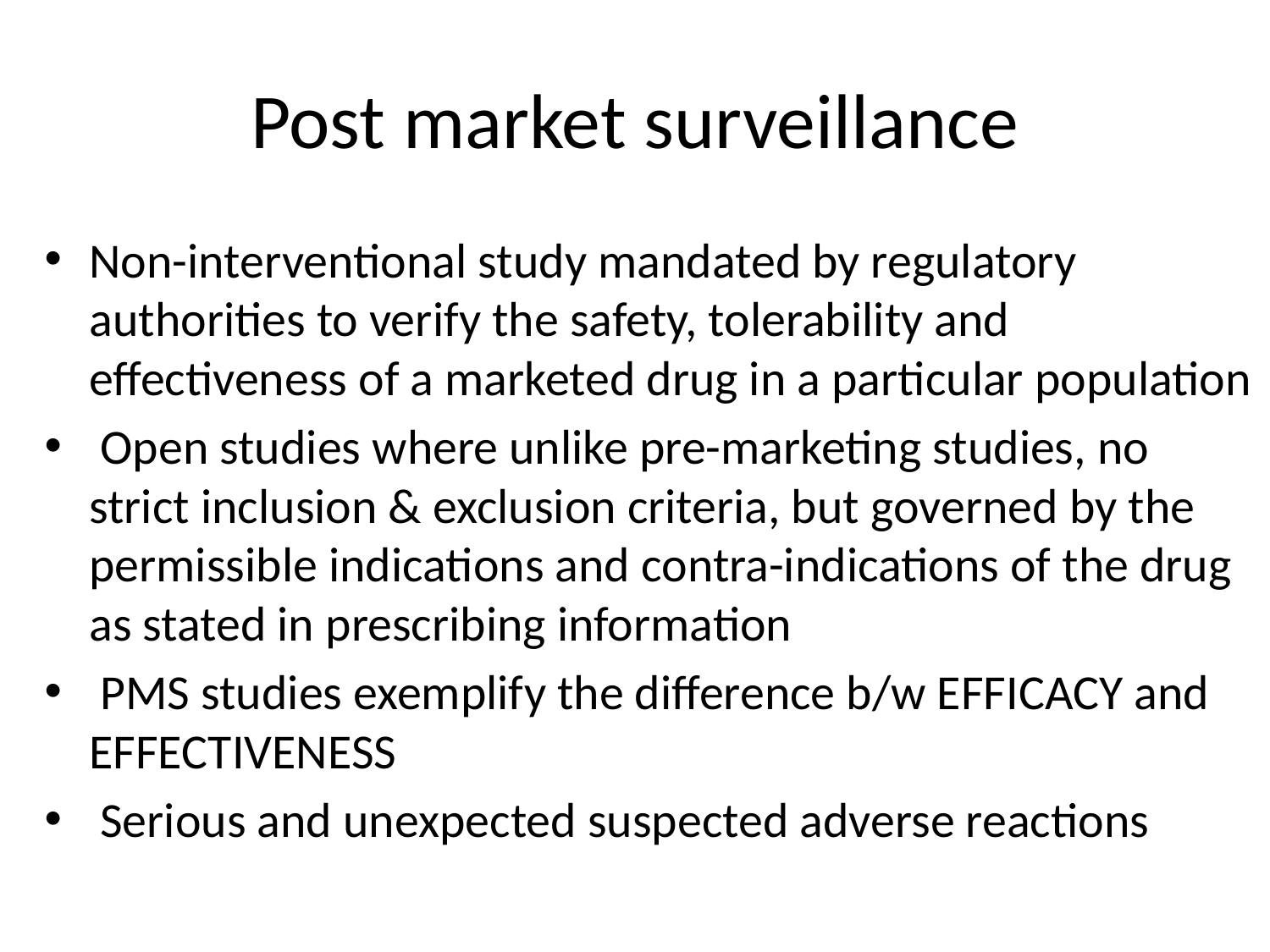

# Post market surveillance
Non-interventional study mandated by regulatory authorities to verify the safety, tolerability and effectiveness of a marketed drug in a particular population
 Open studies where unlike pre-marketing studies, no strict inclusion & exclusion criteria, but governed by the permissible indications and contra-indications of the drug as stated in prescribing information
 PMS studies exemplify the difference b/w EFFICACY and EFFECTIVENESS
 Serious and unexpected suspected adverse reactions